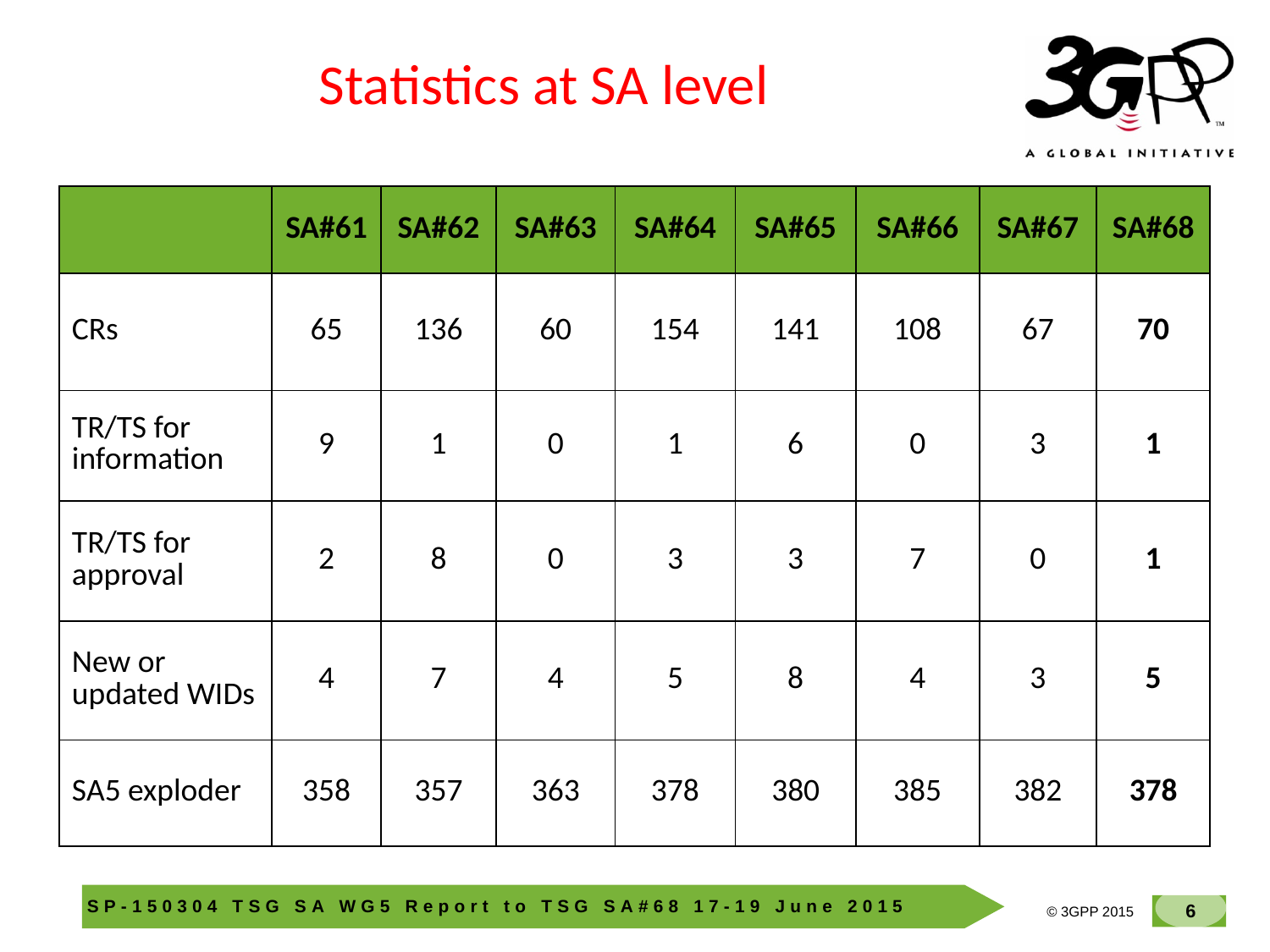

Statistics at SA level
|  | SA#61 | SA#62 | SA#63 | SA#64 | SA#65 | SA#66 | SA#67 | SA#68 |
| --- | --- | --- | --- | --- | --- | --- | --- | --- |
| CRs | 65 | 136 | 60 | 154 | 141 | 108 | 67 | 70 |
| TR/TS for information | 9 | 1 | 0 | 1 | 6 | 0 | 3 | 1 |
| TR/TS for approval | 2 | 8 | 0 | 3 | 3 | 7 | 0 | 1 |
| New or updated WIDs | 4 | 7 | 4 | 5 | 8 | 4 | 3 | 5 |
| SA5 exploder | 358 | 357 | 363 | 378 | 380 | 385 | 382 | 378 |